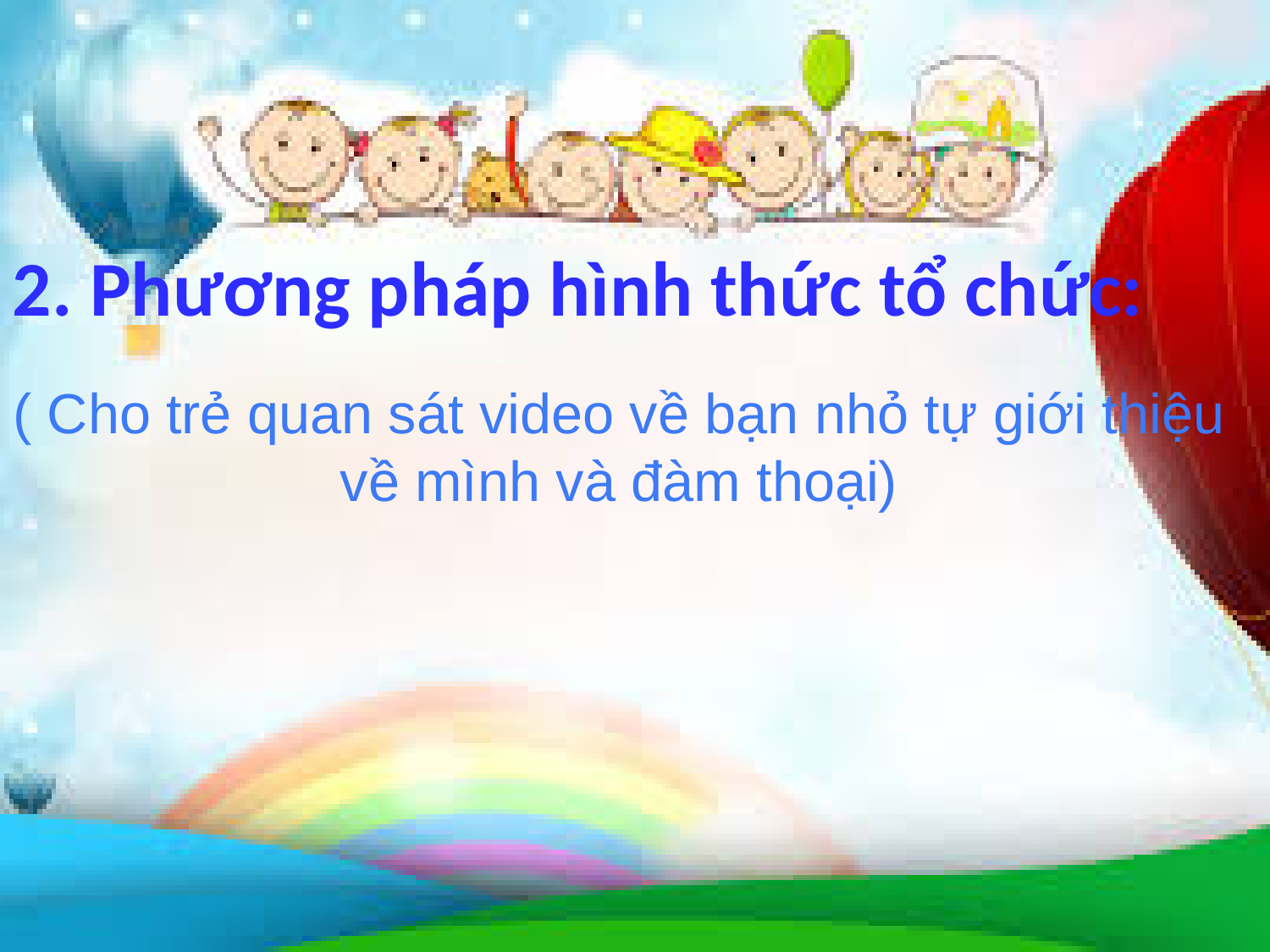

2. Phương pháp hình thức tổ chức:
( Cho trẻ quan sát video về bạn nhỏ tự giới thiệu về mình và đàm thoại)